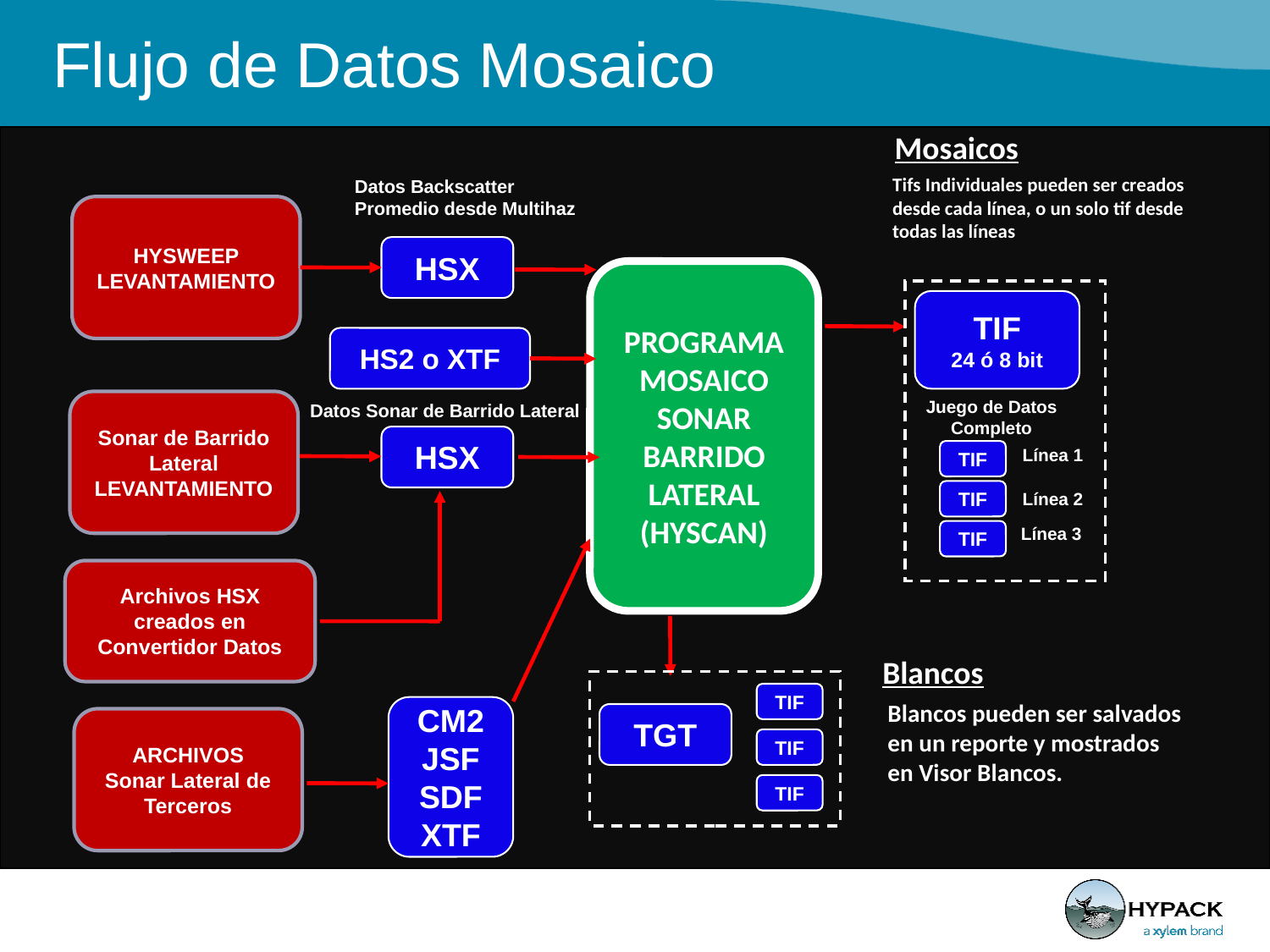

Flujo de Datos Mosaico
Mosaicos

Tifs Individuales pueden ser creados desde cada línea, o un solo tif desde todas las líneas
Datos Backscatter Promedio desde Multihaz
HYSWEEP LEVANTAMIENTO
HSX
PROGRAMA MOSAICO SONAR BARRIDO LATERAL
(HYSCAN)

TIF
24 ó 8 bit
HS2 o XTF
Juego de Datos Completo
Sonar de Barrido Lateral
LEVANTAMIENTO
Datos Sonar de Barrido Lateral
HSX
Línea 1
TIF
TIF
Línea 2

Línea 3
TIF
Archivos HSX creados en Convertidor Datos

Blancos

TIF
Blancos pueden ser salvados en un reporte y mostrados en Visor Blancos.

CM2
JSF
SDF
XTF
TGT
ARCHIVOS
Sonar Lateral de Terceros
TIF
TIF